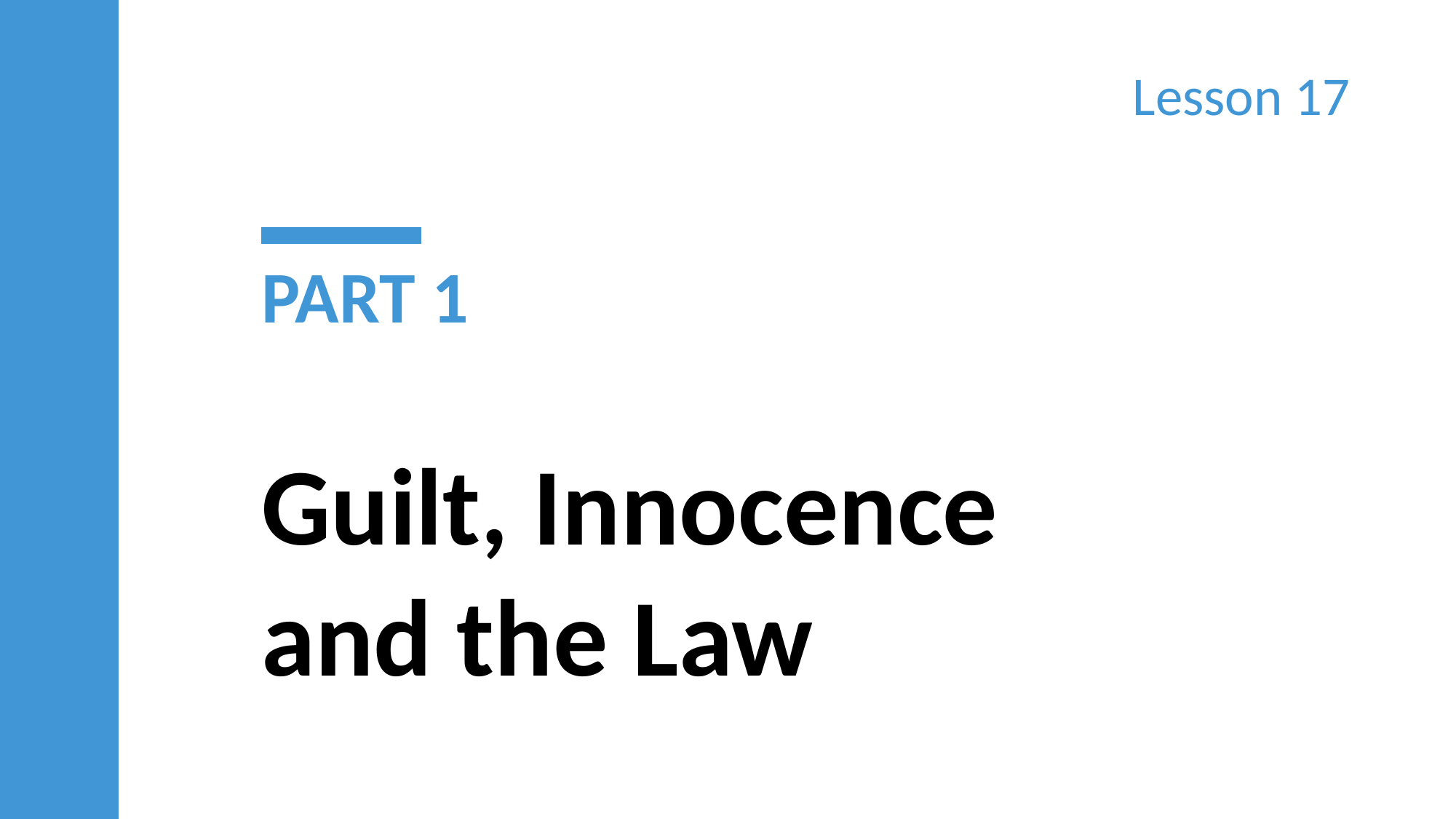

Lesson 17
PART 1
Guilt, Innocence
and the Law